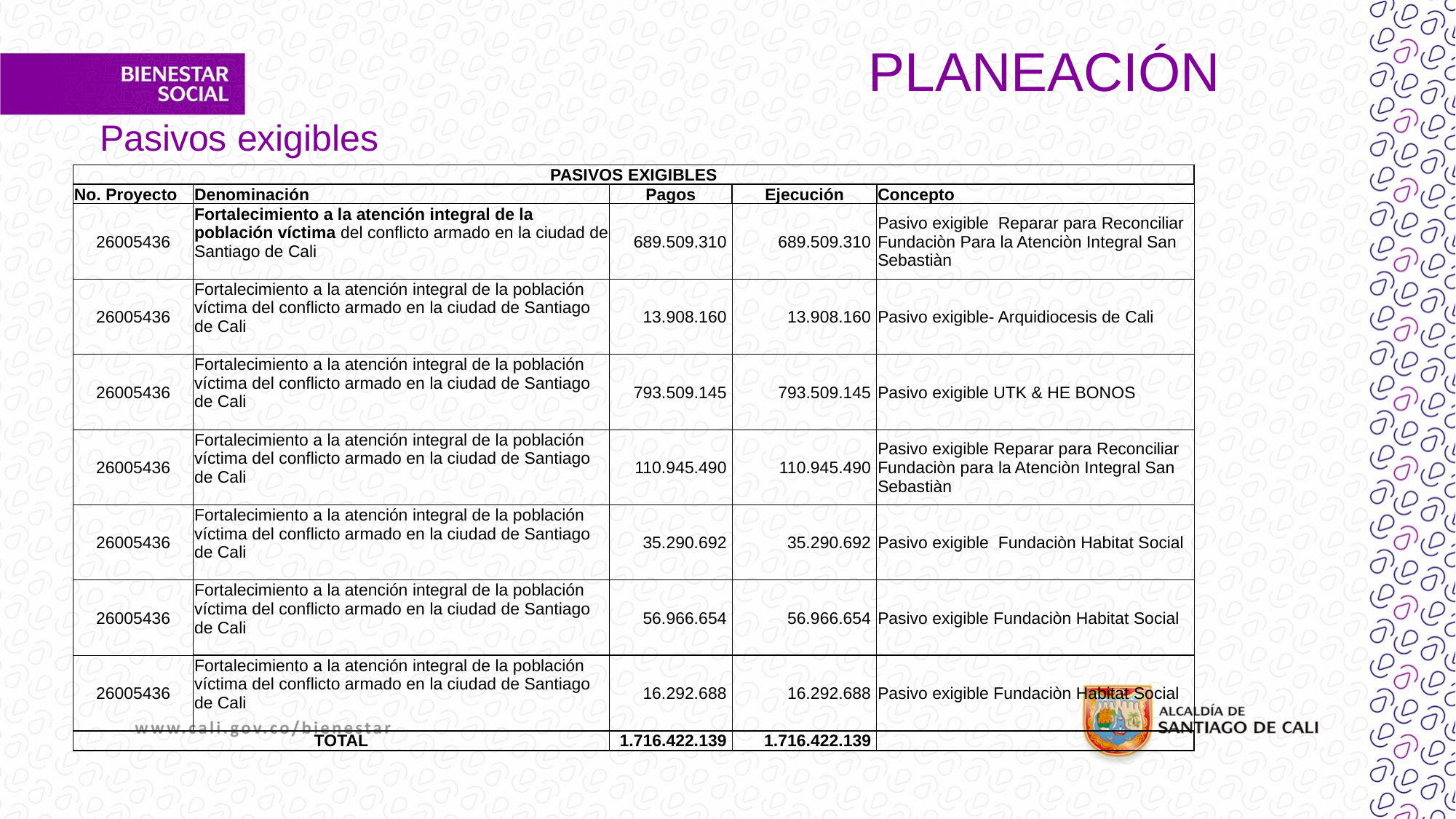

# PLANEACIÓN
Pasivos exigibles
| PASIVOS EXIGIBLES |  |  |  |  |
| --- | --- | --- | --- | --- |
| No. Proyecto | Denominación | Pagos | Ejecución | Concepto |
| 26005436 | Fortalecimiento a la atención integral de la población víctima del conflicto armado en la ciudad de Santiago de Cali | 689.509.310 | 689.509.310 | Pasivo exigible Reparar para Reconciliar Fundaciòn Para la Atenciòn Integral San Sebastiàn |
| 26005436 | Fortalecimiento a la atención integral de la población víctima del conflicto armado en la ciudad de Santiago de Cali | 13.908.160 | 13.908.160 | Pasivo exigible- Arquidiocesis de Cali |
| 26005436 | Fortalecimiento a la atención integral de la población víctima del conflicto armado en la ciudad de Santiago de Cali | 793.509.145 | 793.509.145 | Pasivo exigible UTK & HE BONOS |
| 26005436 | Fortalecimiento a la atención integral de la población víctima del conflicto armado en la ciudad de Santiago de Cali | 110.945.490 | 110.945.490 | Pasivo exigible Reparar para Reconciliar Fundaciòn para la Atenciòn Integral San Sebastiàn |
| 26005436 | Fortalecimiento a la atención integral de la población víctima del conflicto armado en la ciudad de Santiago de Cali | 35.290.692 | 35.290.692 | Pasivo exigible Fundaciòn Habitat Social |
| 26005436 | Fortalecimiento a la atención integral de la población víctima del conflicto armado en la ciudad de Santiago de Cali | 56.966.654 | 56.966.654 | Pasivo exigible Fundaciòn Habitat Social |
| 26005436 | Fortalecimiento a la atención integral de la población víctima del conflicto armado en la ciudad de Santiago de Cali | 16.292.688 | 16.292.688 | Pasivo exigible Fundaciòn Habitat Social |
| TOTAL |  | 1.716.422.139 | 1.716.422.139 |  |